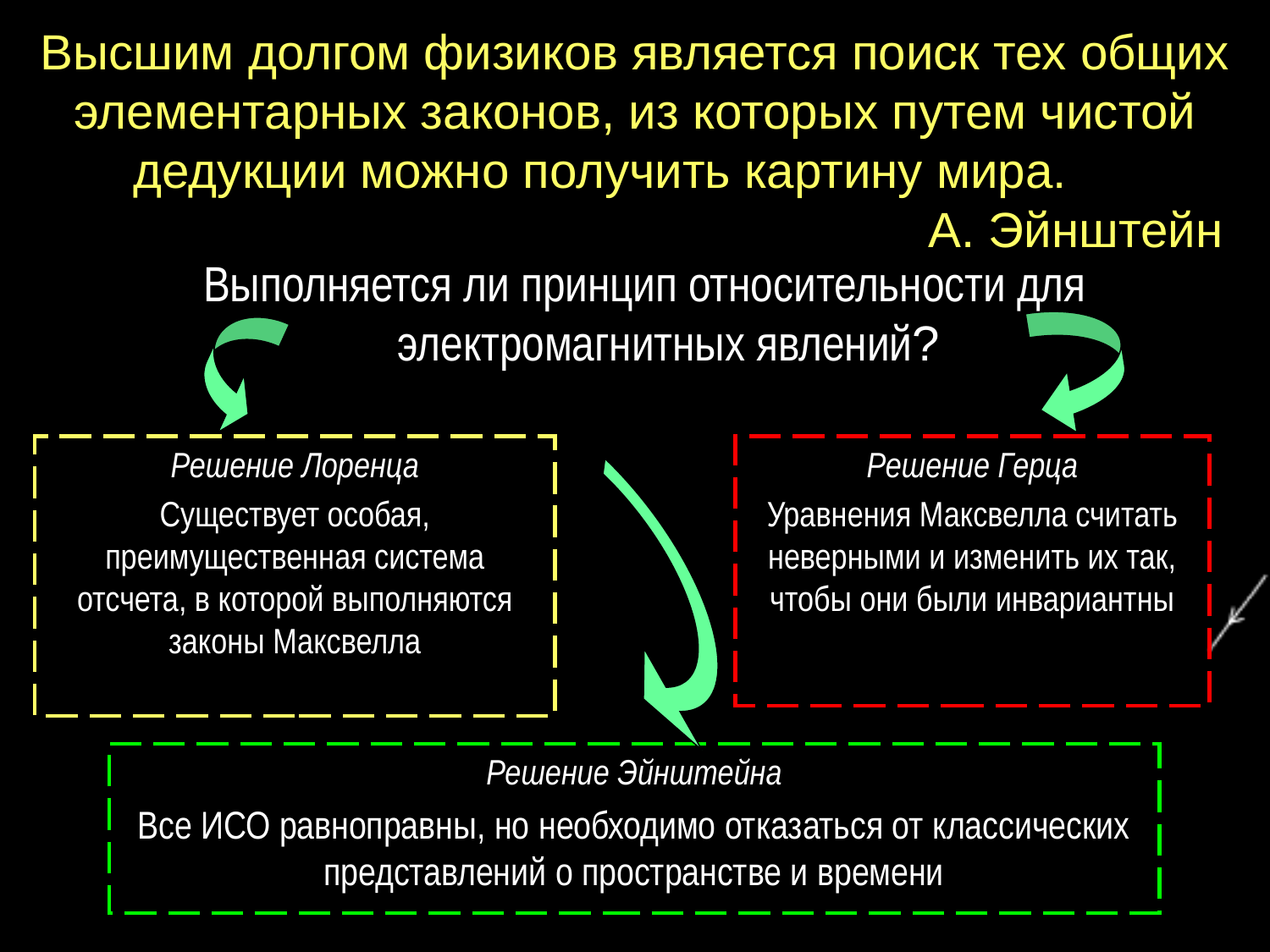

# Высшим долгом физиков является поиск тех общих элементарных законов, из которых путем чистой дедукции можно получить картину мира. А. Эйнштейн
Э
Выполняется ли принцип относительности для электромагнитных явлений?

Решение Лоренца
Существует особая, преимущественная система отсчета, в которой выполняются законы Максвелла
Решение Герца
Уравнения Максвелла считать неверными и изменить их так, чтобы они были инвариантны

Э
Решение Эйнштейна
Все ИСО равноправны, но необходимо отказаться от классических представлений о пространстве и времени